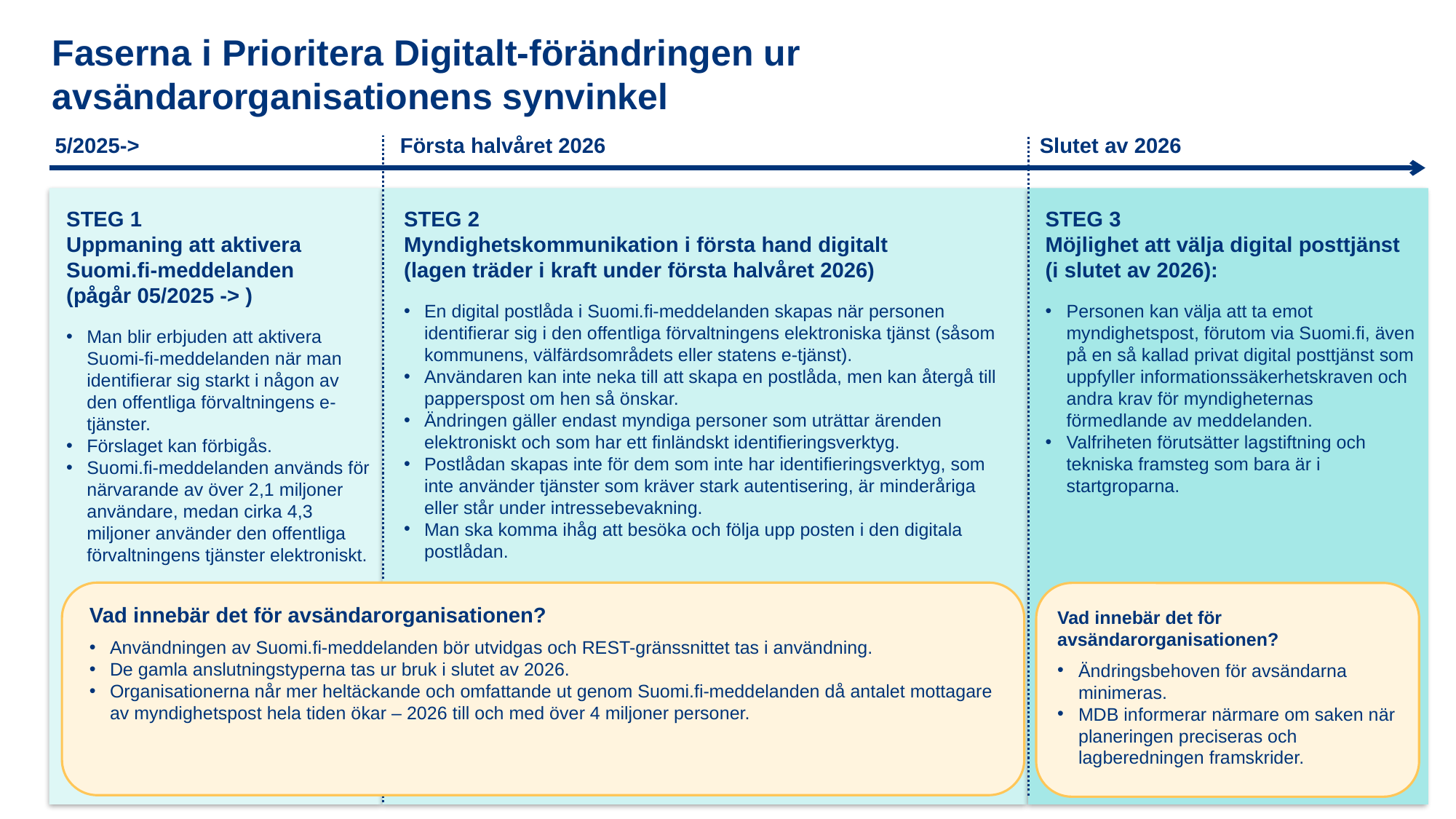

Faserna i Prioritera Digitalt-förändringen ur avsändarorganisationens synvinkel
Första halvåret 2026
5/2025->
Slutet av 2026
STEG 3
Möjlighet att välja digital posttjänst (i slutet av 2026):
Personen kan välja att ta emot myndighetspost, förutom via Suomi.fi, även på en så kallad privat digital posttjänst som uppfyller informationssäkerhetskraven och andra krav för myndigheternas förmedlande av meddelanden.
Valfriheten förutsätter lagstiftning och tekniska framsteg som bara är i startgroparna.

STEG 1
Uppmaning att aktivera Suomi.fi-meddelanden
(pågår 05/2025 -> )
Man blir erbjuden att aktivera Suomi-fi-meddelanden när man identifierar sig starkt i någon av den offentliga förvaltningens e-tjänster.
Förslaget kan förbigås.
Suomi.fi-meddelanden används för närvarande av över 2,1 miljoner användare, medan cirka 4,3 miljoner använder den offentliga förvaltningens tjänster elektroniskt.
STEG 2
Myndighetskommunikation i första hand digitalt
(lagen träder i kraft under första halvåret 2026)
En digital postlåda i Suomi.fi-meddelanden skapas när personen identifierar sig i den offentliga förvaltningens elektroniska tjänst (såsom kommunens, välfärdsområdets eller statens e-tjänst).
Användaren kan inte neka till att skapa en postlåda, men kan återgå till papperspost om hen så önskar.
Ändringen gäller endast myndiga personer som uträttar ärenden elektroniskt och som har ett finländskt identifieringsverktyg.
Postlådan skapas inte för dem som inte har identifieringsverktyg, som inte använder tjänster som kräver stark autentisering, är minderåriga eller står under intressebevakning.
Man ska komma ihåg att besöka och följa upp posten i den digitala postlådan.

Vad innebär det för avsändarorganisationen?
Användningen av Suomi.fi-meddelanden bör utvidgas och REST-gränssnittet tas i användning.
De gamla anslutningstyperna tas ur bruk i slutet av 2026.
Organisationerna når mer heltäckande och omfattande ut genom Suomi.fi-meddelanden då antalet mottagare av myndighetspost hela tiden ökar – 2026 till och med över 4 miljoner personer.
Vad innebär det för avsändarorganisationen?
Ändringsbehoven för avsändarna minimeras.
MDB informerar närmare om saken när planeringen preciseras och lagberedningen framskrider.